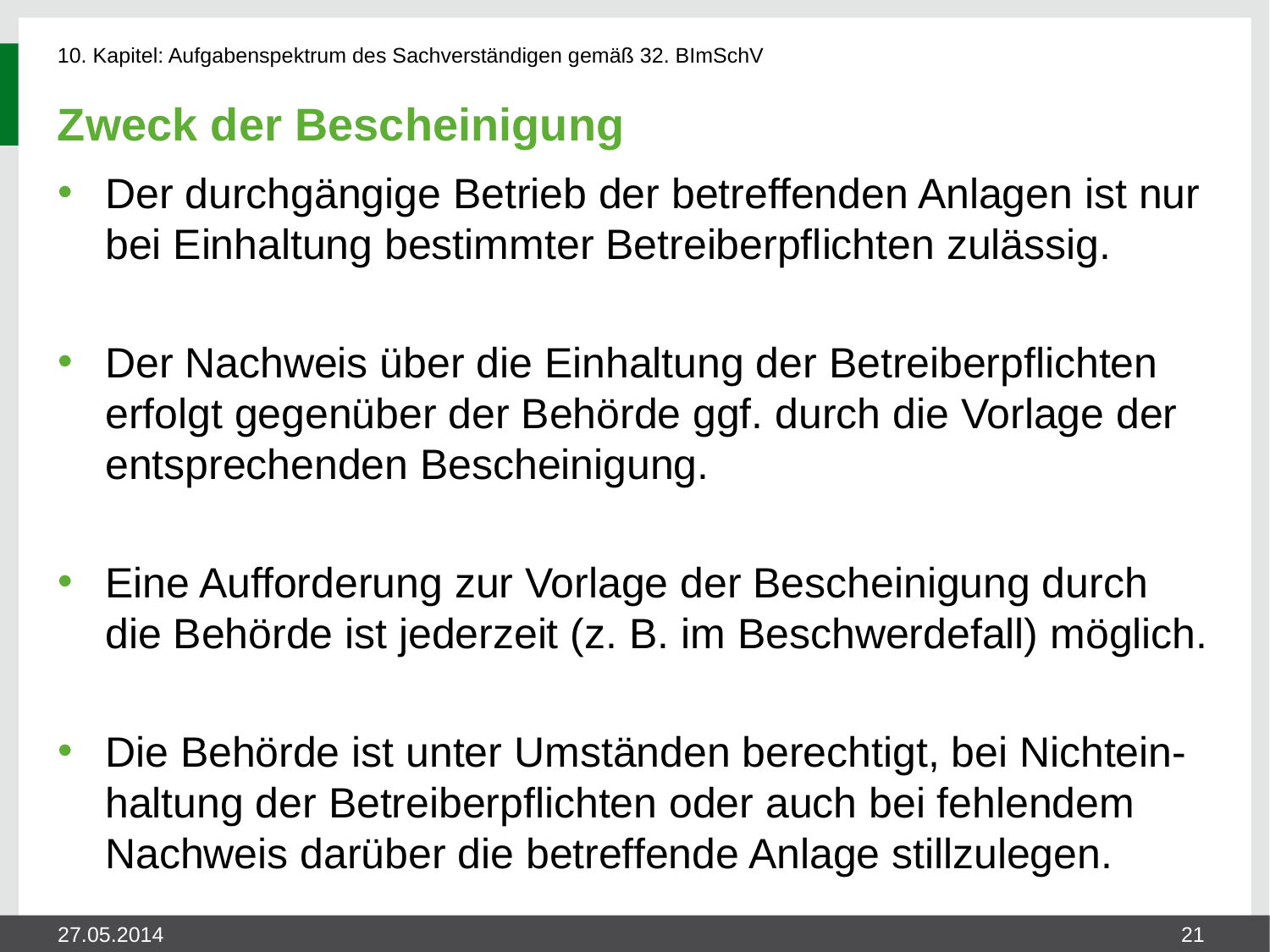

# Zweck der Bescheinigung
Der durchgängige Betrieb der betreffenden Anlagen ist nur bei Einhaltung bestimmter Betreiberpflichten zulässig.

Der Nachweis über die Einhaltung der Betreiberpflichten erfolgt gegenüber der Behörde ggf. durch die Vorlage der entsprechenden Bescheinigung.

Eine Aufforderung zur Vorlage der Bescheinigung durch die Behörde ist jederzeit (z. B. im Beschwerdefall) möglich.

Die Behörde ist unter Umständen berechtigt, bei Nichtein-haltung der Betreiberpflichten oder auch bei fehlendem Nachweis darüber die betreffende Anlage stillzulegen.
27.05.2014
21